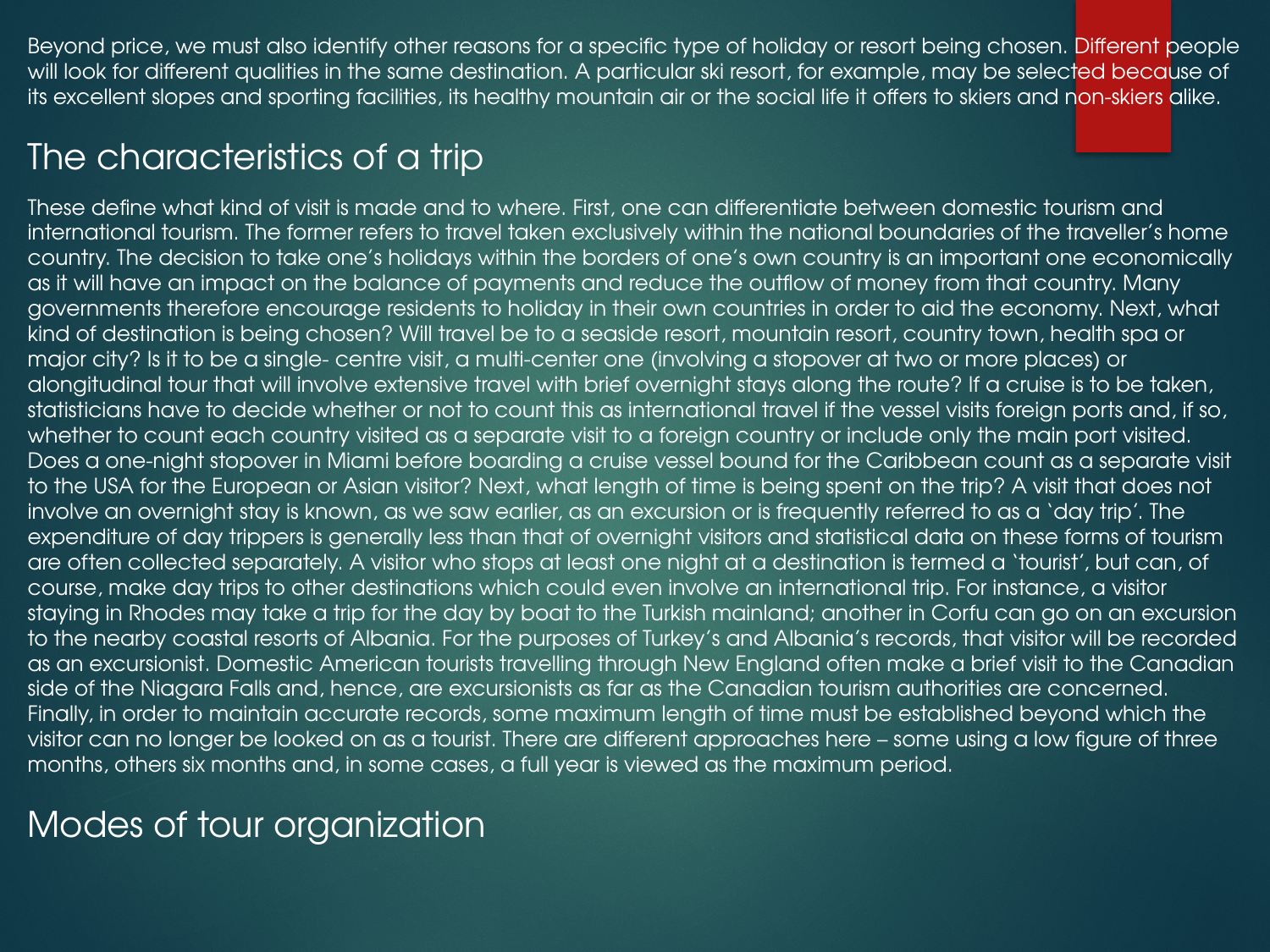

Beyond price, we must also identify other reasons for a specific type of holiday or resort being chosen. Different people will look for different qualities in the same destination. A particular ski resort, for example, may be selected because of its excellent slopes and sporting facilities, its healthy mountain air or the social life it offers to skiers and non-skiers alike.
The characteristics of a trip
These define what kind of visit is made and to where. First, one can differentiate between domestic tourism and international tourism. The former refers to travel taken exclusively within the national boundaries of the traveller’s home country. The decision to take one’s holidays within the borders of one’s own country is an important one economically as it will have an impact on the balance of payments and reduce the outflow of money from that country. Many governments therefore encourage residents to holiday in their own countries in order to aid the economy. Next, what kind of destination is being chosen? Will travel be to a seaside resort, mountain resort, country town, health spa or major city? Is it to be a single- centre visit, a multi-center one (involving a stopover at two or more places) or alongitudinal tour that will involve extensive travel with brief overnight stays along the route? If a cruise is to be taken, statisticians have to decide whether or not to count this as international travel if the vessel visits foreign ports and, if so, whether to count each country visited as a separate visit to a foreign country or include only the main port visited. Does a one-night stopover in Miami before boarding a cruise vessel bound for the Caribbean count as a separate visit to the USA for the European or Asian visitor? Next, what length of time is being spent on the trip? A visit that does not involve an overnight stay is known, as we saw earlier, as an excursion or is frequently referred to as a ‘day trip’. The expenditure of day trippers is generally less than that of overnight visitors and statistical data on these forms of tourism are often collected separately. A visitor who stops at least one night at a destination is termed a ‘tourist’, but can, of course, make day trips to other destinations which could even involve an international trip. For instance, a visitor staying in Rhodes may take a trip for the day by boat to the Turkish mainland; another in Corfu can go on an excursion to the nearby coastal resorts of Albania. For the purposes of Turkey’s and Albania’s records, that visitor will be recorded as an excursionist. Domestic American tourists travelling through New England often make a brief visit to the Canadian side of the Niagara Falls and, hence, are excursionists as far as the Canadian tourism authorities are concerned. Finally, in order to maintain accurate records, some maximum length of time must be established beyond which the visitor can no longer be looked on as a tourist. There are different approaches here – some using a low figure of three months, others six months and, in some cases, a full year is viewed as the maximum period.
Modes of tour organization